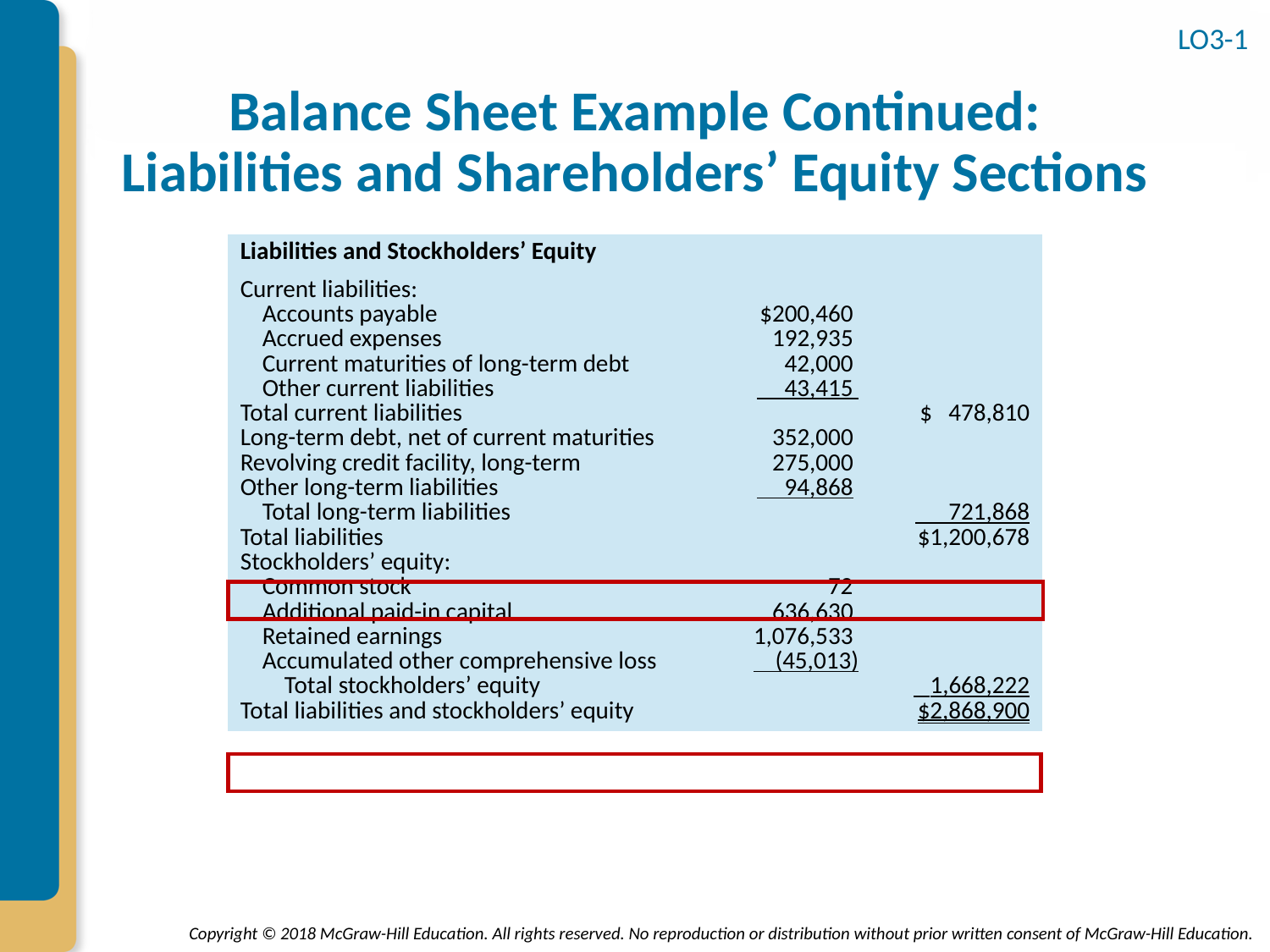

LO3-1
# Balance Sheet Example Continued: Liabilities and Shareholders’ Equity Sections
| Liabilities and Stockholders’ Equity |  |  |
| --- | --- | --- |
| Current liabilities: Accounts payable Accrued expenses Current maturities of long-term debt Other current liabilities Total current liabilities Long-term debt, net of current maturities Revolving credit facility, long-term Other long-term liabilities Total long-term liabilities Total liabilities Stockholders’ equity: Common stock Additional paid-in capital Retained earnings Accumulated other comprehensive loss Total stockholders’ equity Total liabilities and stockholders’ equity | $200,460       192,935         42,000       43,415       352,000       275,000  94,868                 72       636,630     1,076,533      (45,013) | $   478,810     721,868 $1,200,678    1,668,222 $2,868,900 |